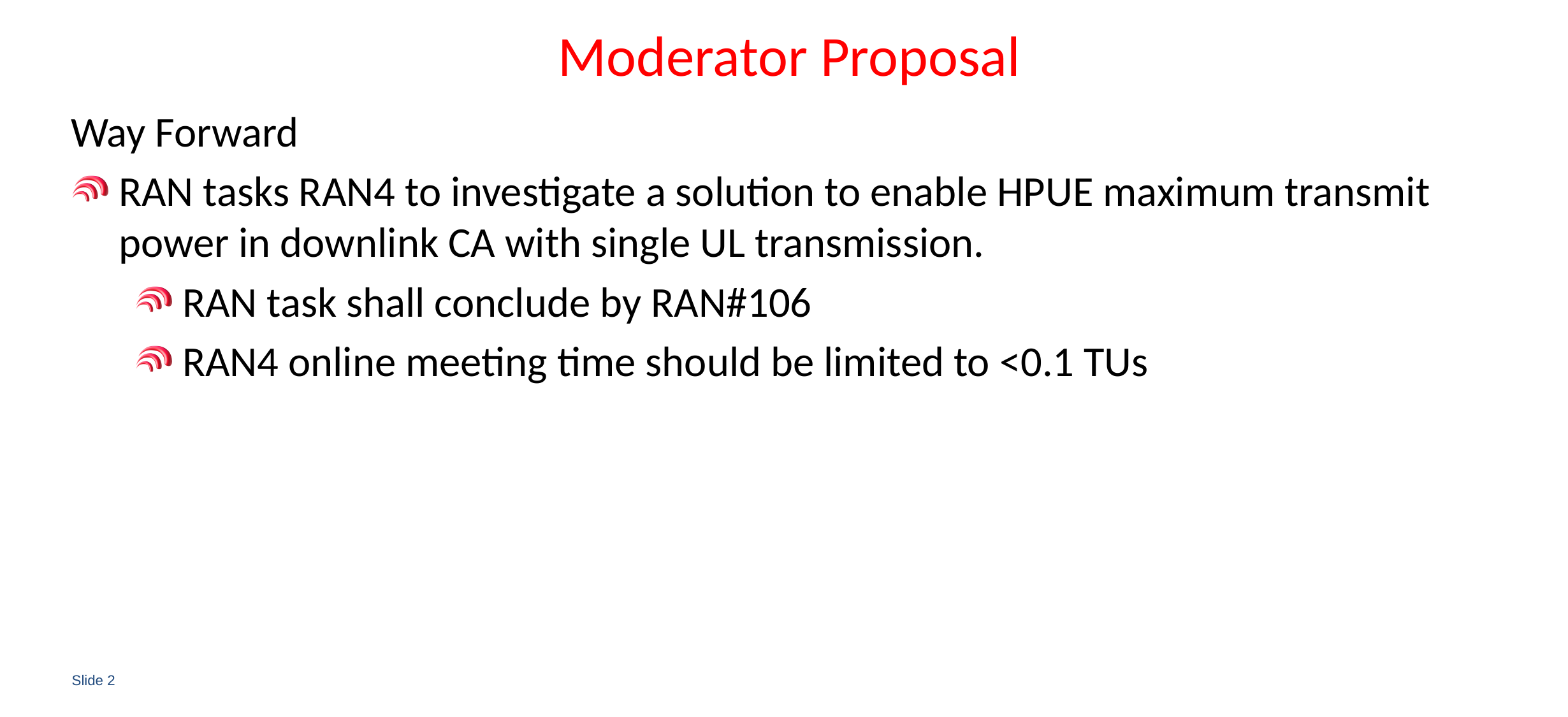

# Moderator Proposal
Way Forward
RAN tasks RAN4 to investigate a solution to enable HPUE maximum transmit power in downlink CA with single UL transmission.
RAN task shall conclude by RAN#106
RAN4 online meeting time should be limited to <0.1 TUs